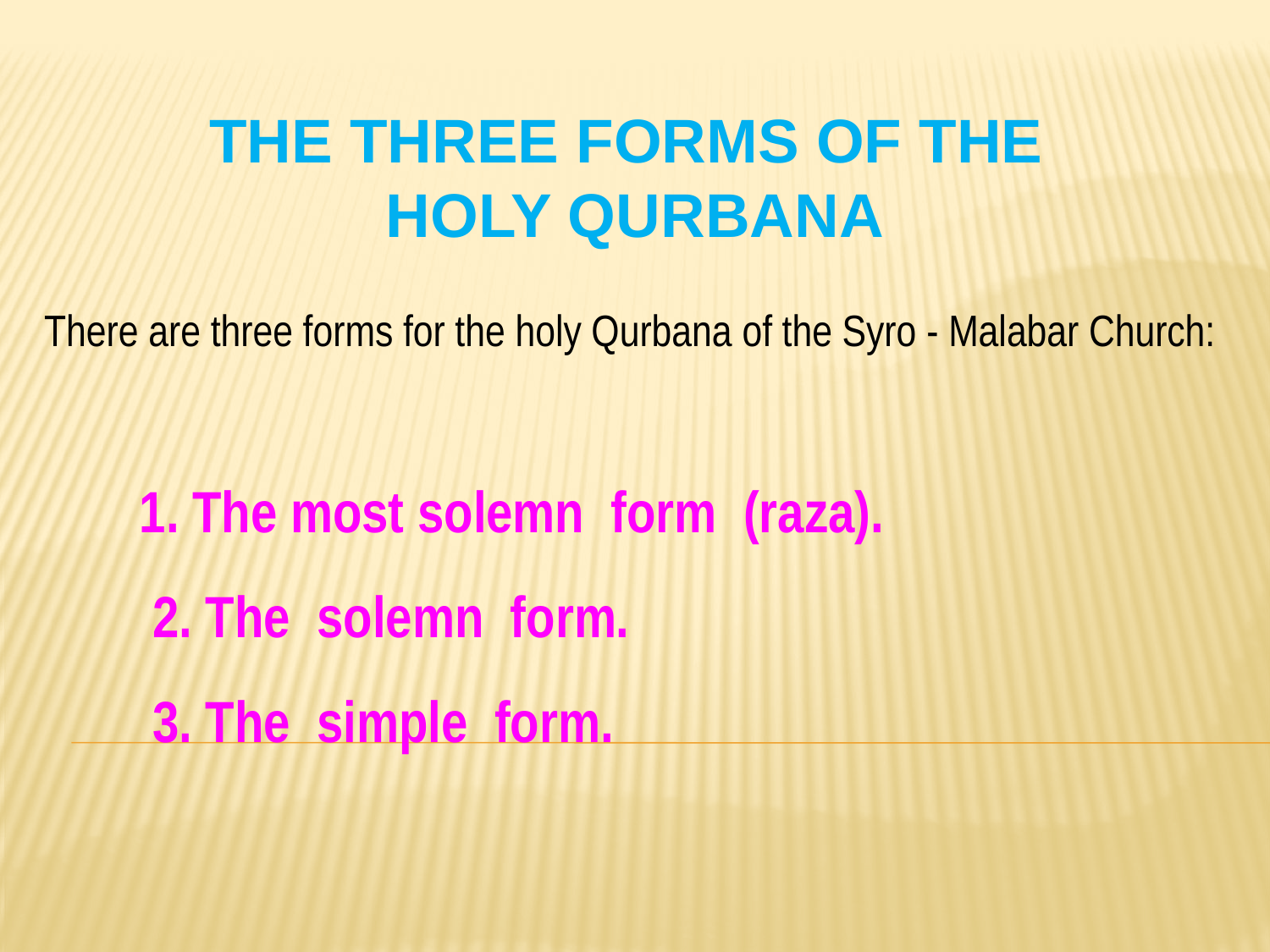

THE THREE FORMS OF THE
HOLY QURBANA
There are three forms for the holy Qurbana of the Syro - Malabar Church:
1. The most solemn  form  (raza).
 2. The  solemn  form.
 3. The  simple  form.